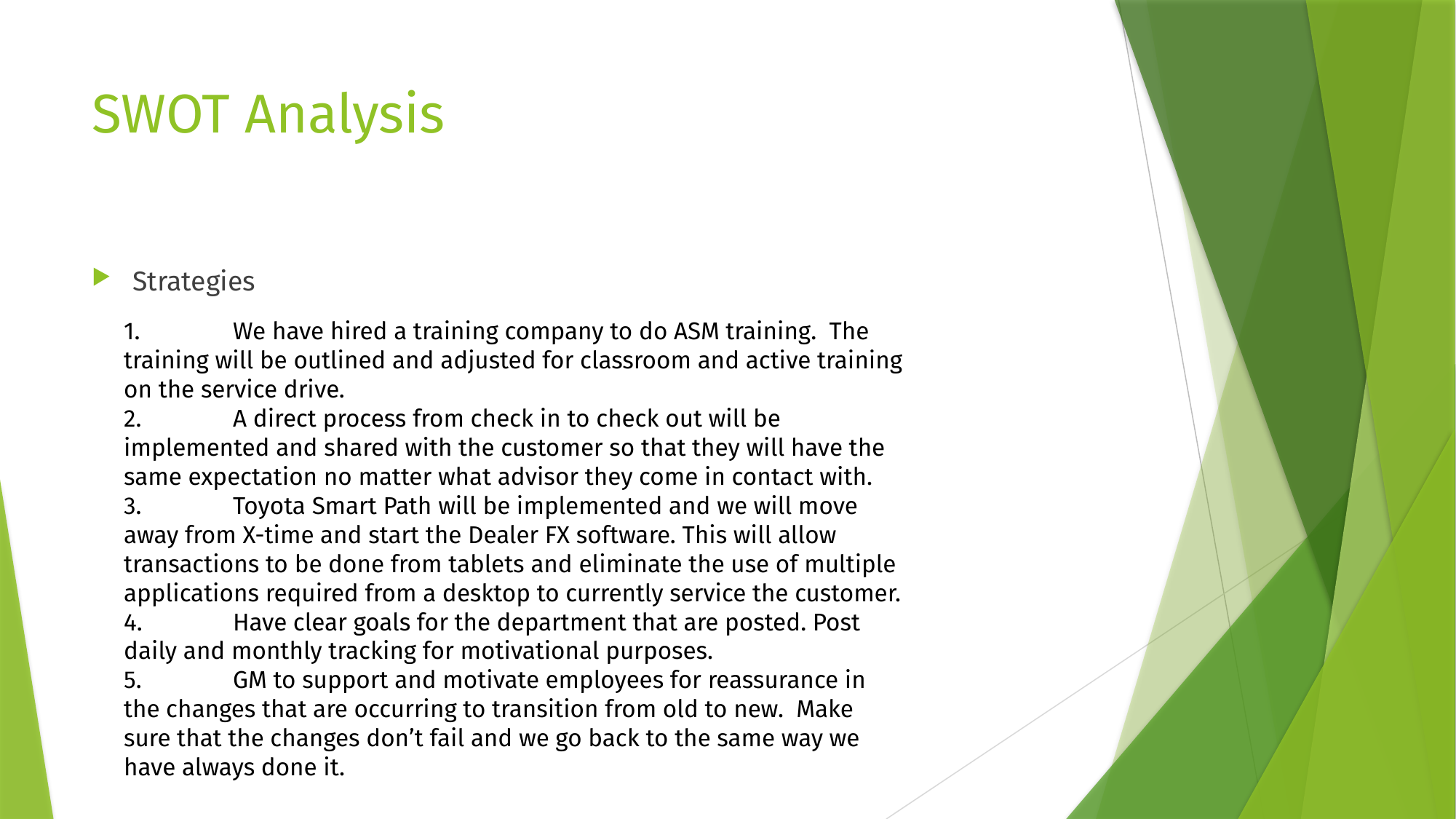

# SWOT Analysis
Strategies

1.	We have hired a training company to do ASM training.  The training will be outlined and adjusted for classroom and active training on the service drive.
2.	A direct process from check in to check out will be implemented and shared with the customer so that they will have the same expectation no matter what advisor they come in contact with.
3.	Toyota Smart Path will be implemented and we will move away from X-time and start the Dealer FX software. This will allow transactions to be done from tablets and eliminate the use of multiple applications required from a desktop to currently service the customer.
4.	Have clear goals for the department that are posted. Post daily and monthly tracking for motivational purposes.
5.	GM to support and motivate employees for reassurance in the changes that are occurring to transition from old to new.  Make sure that the changes don’t fail and we go back to the same way we have always done it.